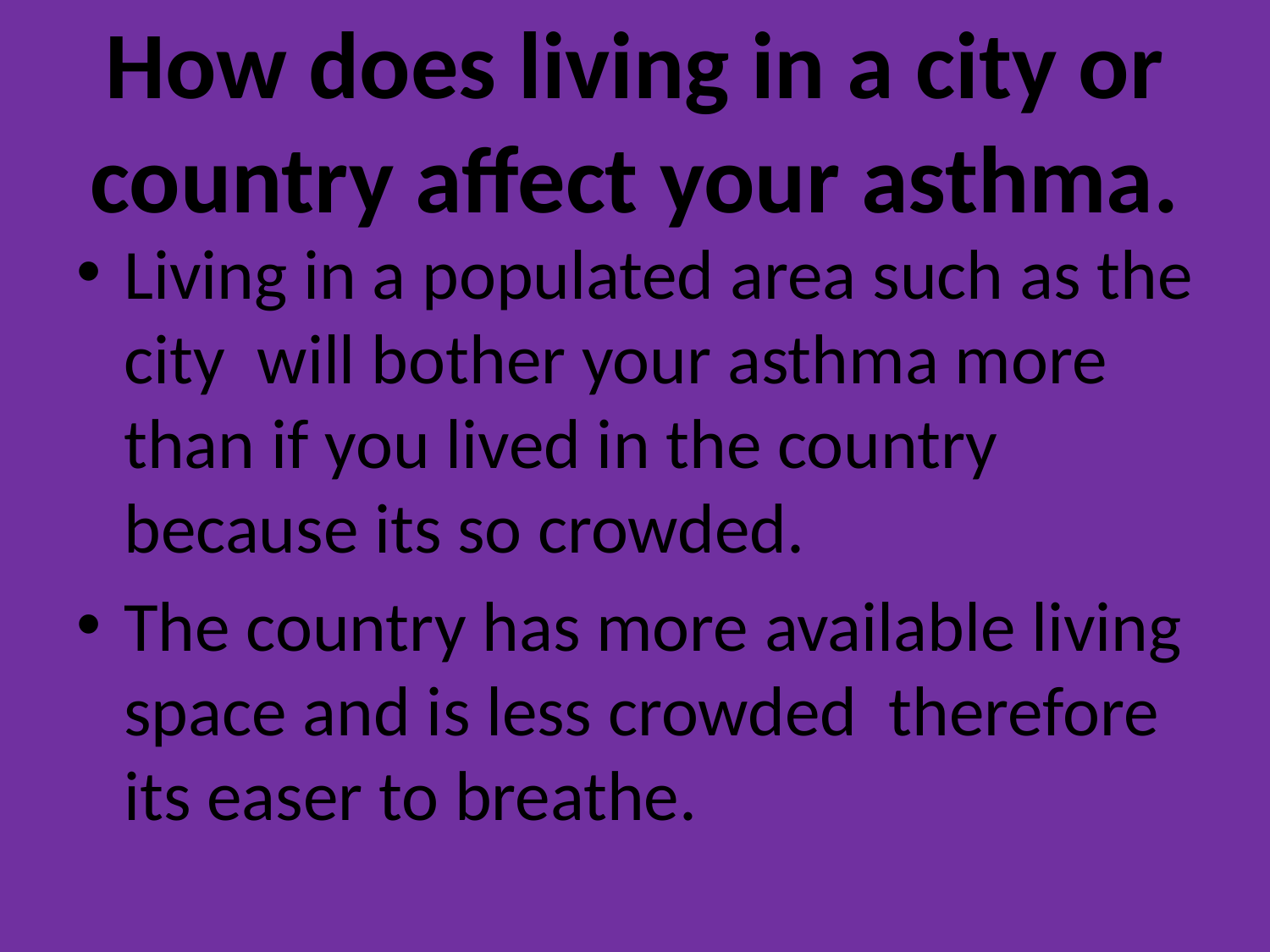

# How does living in a city or country affect your asthma.
Living in a populated area such as the city  will bother your asthma more than if you lived in the country because its so crowded.
The country has more available living space and is less crowded  therefore its easer to breathe.